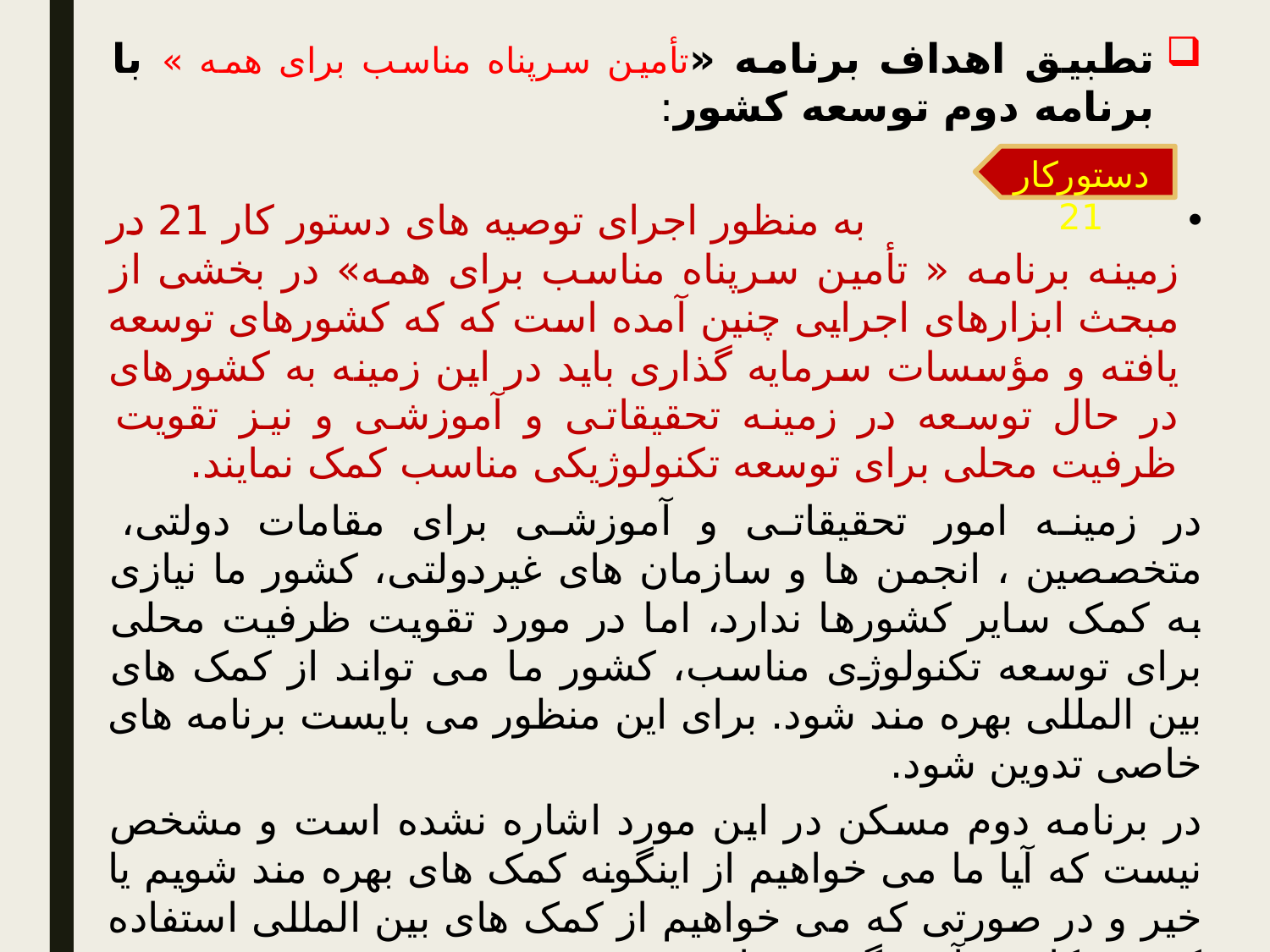

تطبیق اهداف برنامه «تأمین سرپناه مناسب برای همه » با برنامه دوم توسعه کشور:

                        به منظور اجرای توصیه های دستور کار 21 در زمینه برنامه « تأمین سرپناه مناسب برای همه» در بخشی از مبحث ابزارهای اجرایی چنین آمده است که که کشورهای توسعه یافته و مؤسسات سرمایه گذاری باید در این زمینه به کشورهای در حال توسعه در زمینه تحقیقاتی و آموزشی و نیز تقویت ظرفیت محلی برای توسعه تکنولوژیکی مناسب کمک نمایند.
در زمینه امور تحقیقاتی و آموزشی برای مقامات دولتی، متخصصین ، انجمن ها و سازمان های غیردولتی، کشور ما نیازی به کمک سایر کشورها ندارد، اما در مورد تقویت ظرفیت محلی برای توسعه تکنولوژی مناسب، کشور ما می تواند از کمک های بین المللی بهره مند شود. برای این منظور می بایست برنامه های خاصی تدوین شود.
در برنامه دوم مسکن در این مورد اشاره نشده است و مشخص نیست که آیا ما می خواهیم از اینگونه کمک های بهره مند شویم یا خیر و در صورتی که می خواهیم از کمک های بین المللی استفاده کنیم، مکانیزم آن چگونه خواهد بود.

دستورکار 21